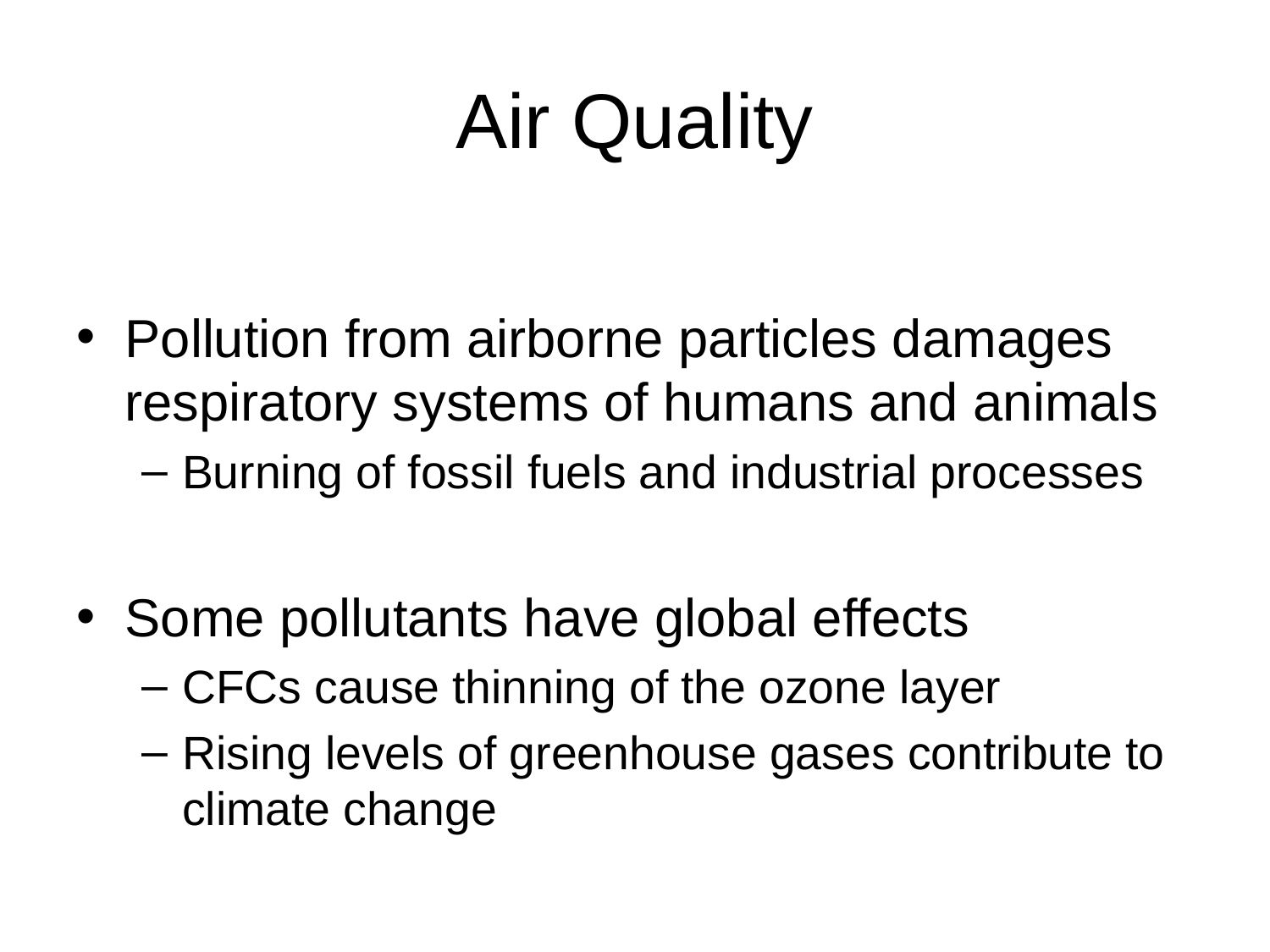

# Air Quality

Pollution from airborne particles damages respiratory systems of humans and animals
Burning of fossil fuels and industrial processes

Some pollutants have global effects
CFCs cause thinning of the ozone layer
Rising levels of greenhouse gases contribute to climate change